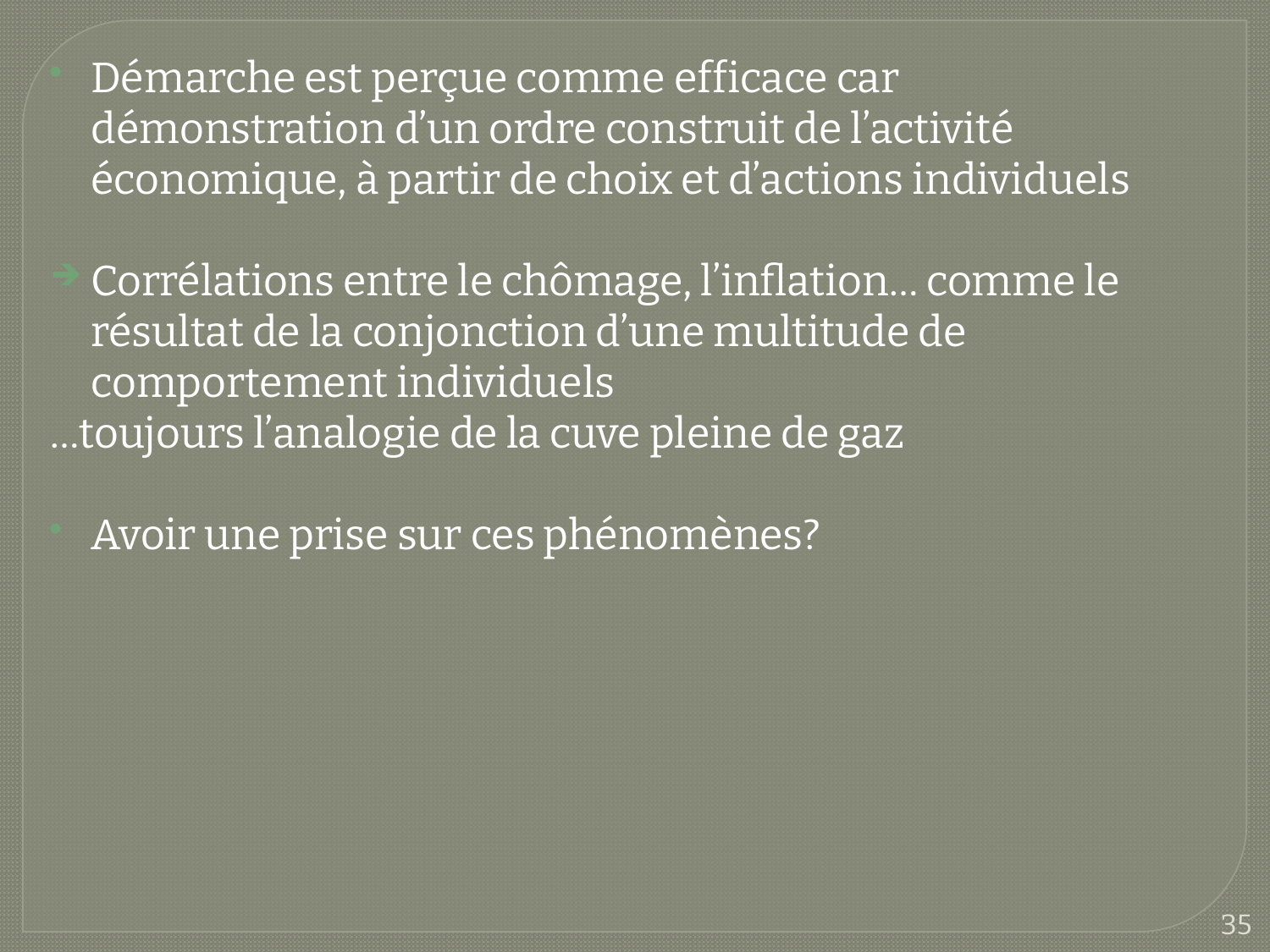

Démarche est perçue comme efficace car démonstration d’un ordre construit de l’activité économique, à partir de choix et d’actions individuels

Corrélations entre le chômage, l’inflation… comme le résultat de la conjonction d’une multitude de comportement individuels
…toujours l’analogie de la cuve pleine de gaz

Avoir une prise sur ces phénomènes?
35